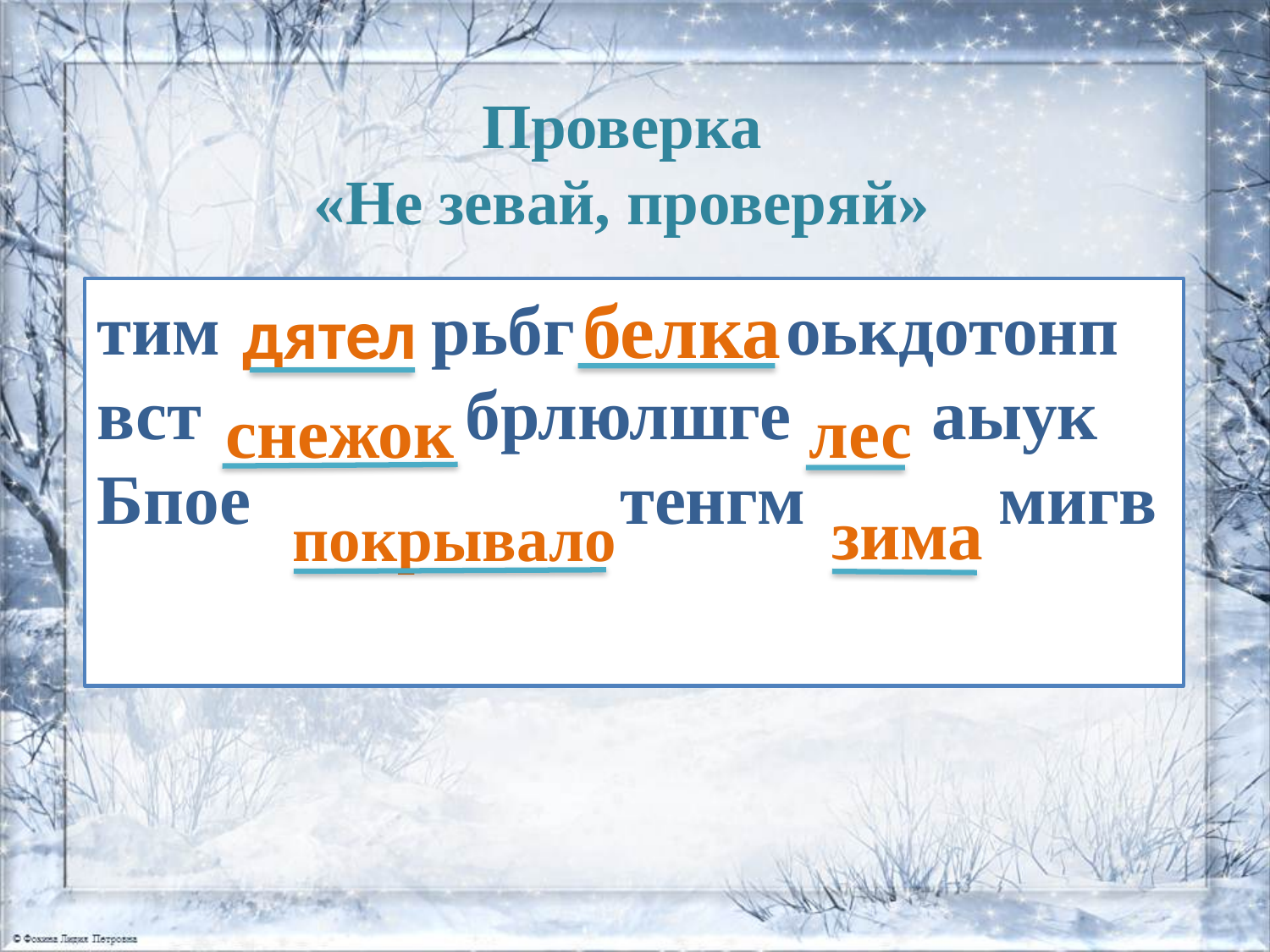

Проверка
«Не зевай, проверяй»
белка
тим            рьбг            оькдотонп
вст               брлюлшге        аыук
Бпое                     тенгм           мигв
дятел

снежок
лес

зима
покрывало